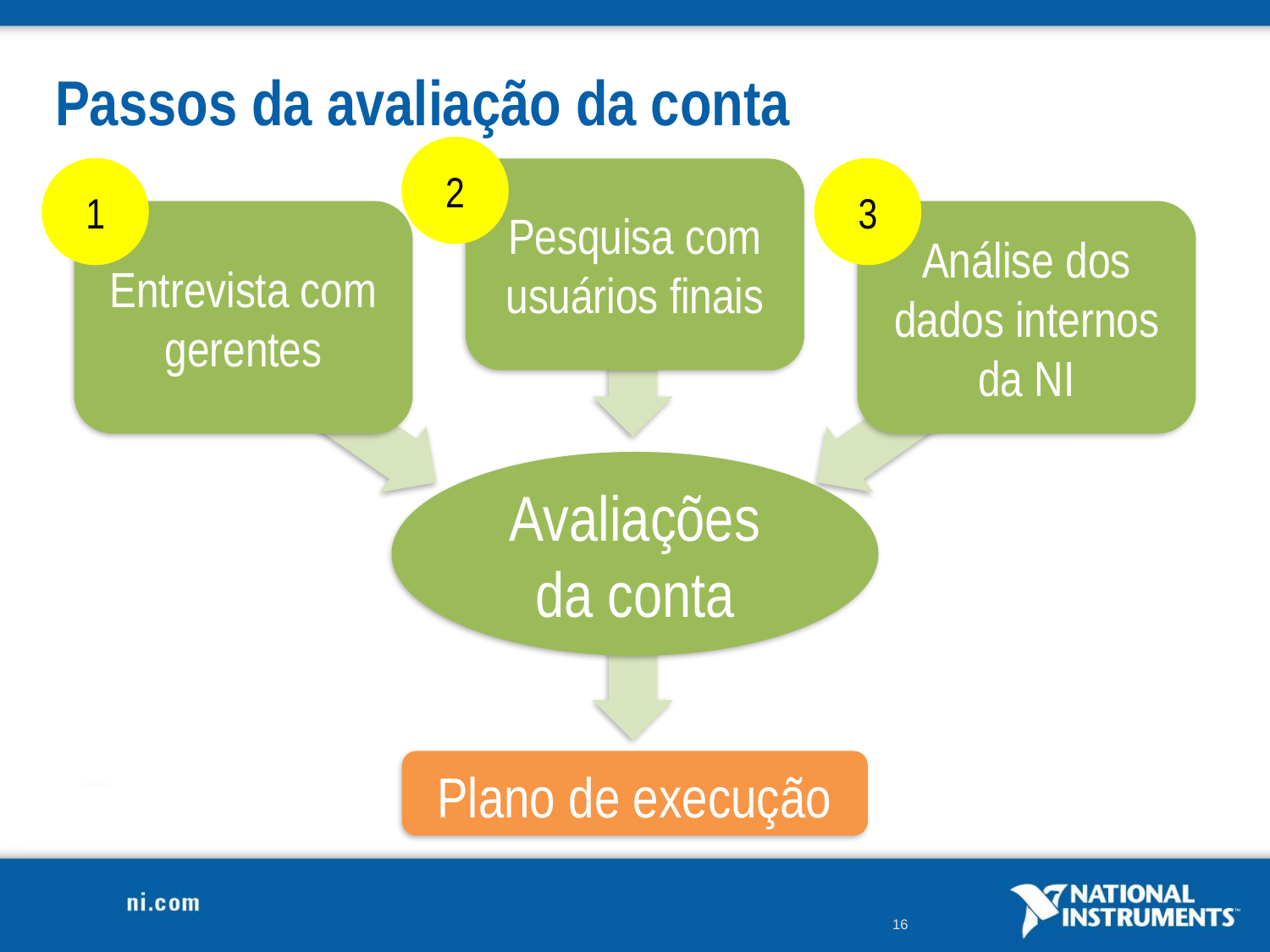

# Passos da avaliação da conta
2
1
Pesquisa com usuários finais
3
Entrevista com gerentes
Análise dos dados internos da NI

Avaliações da conta

Plano de execução